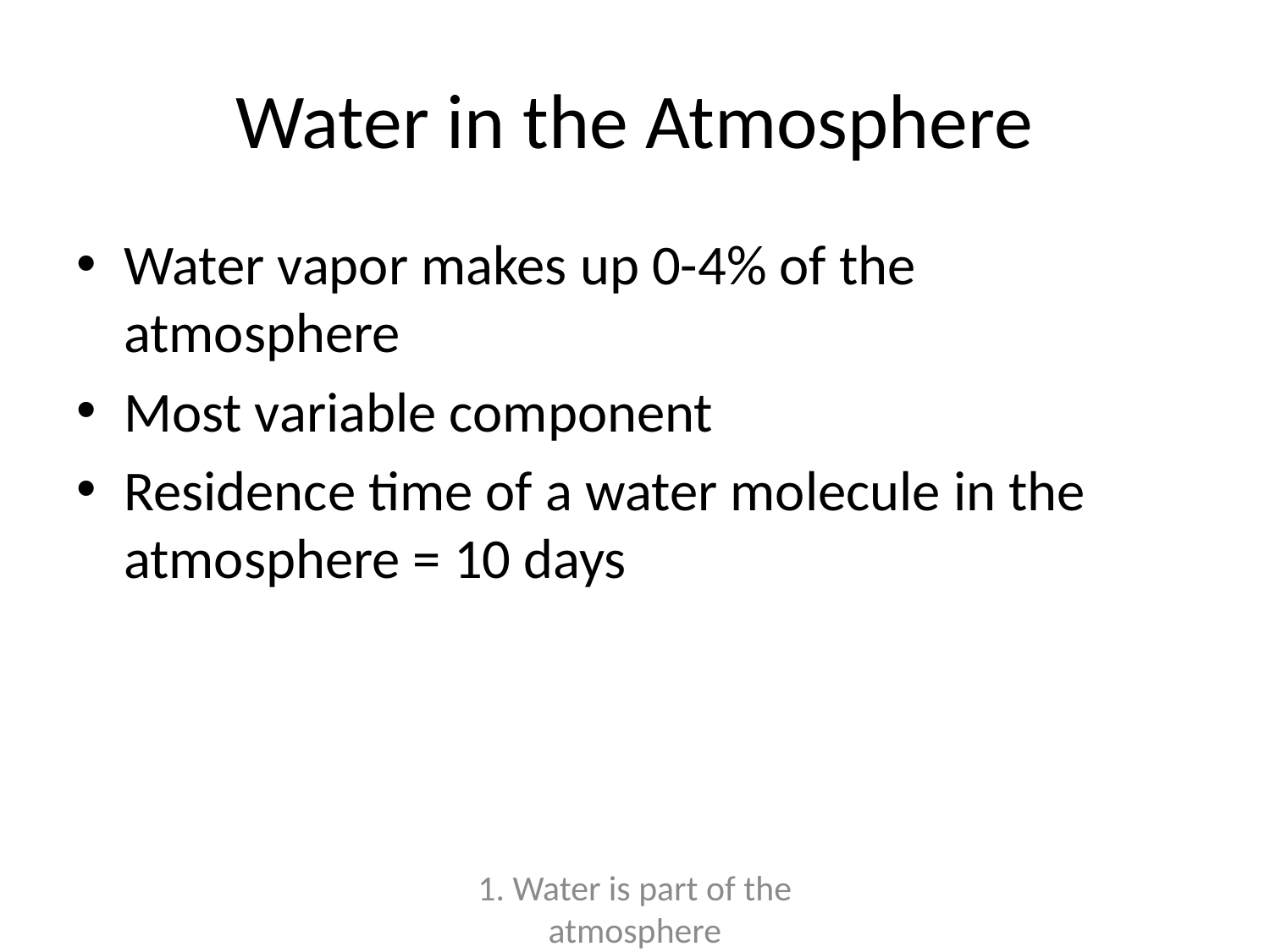

# Water in the Atmosphere
Water vapor makes up 0-4% of the atmosphere
Most variable component
Residence time of a water molecule in the atmosphere = 10 days
1. Water is part of the atmosphere